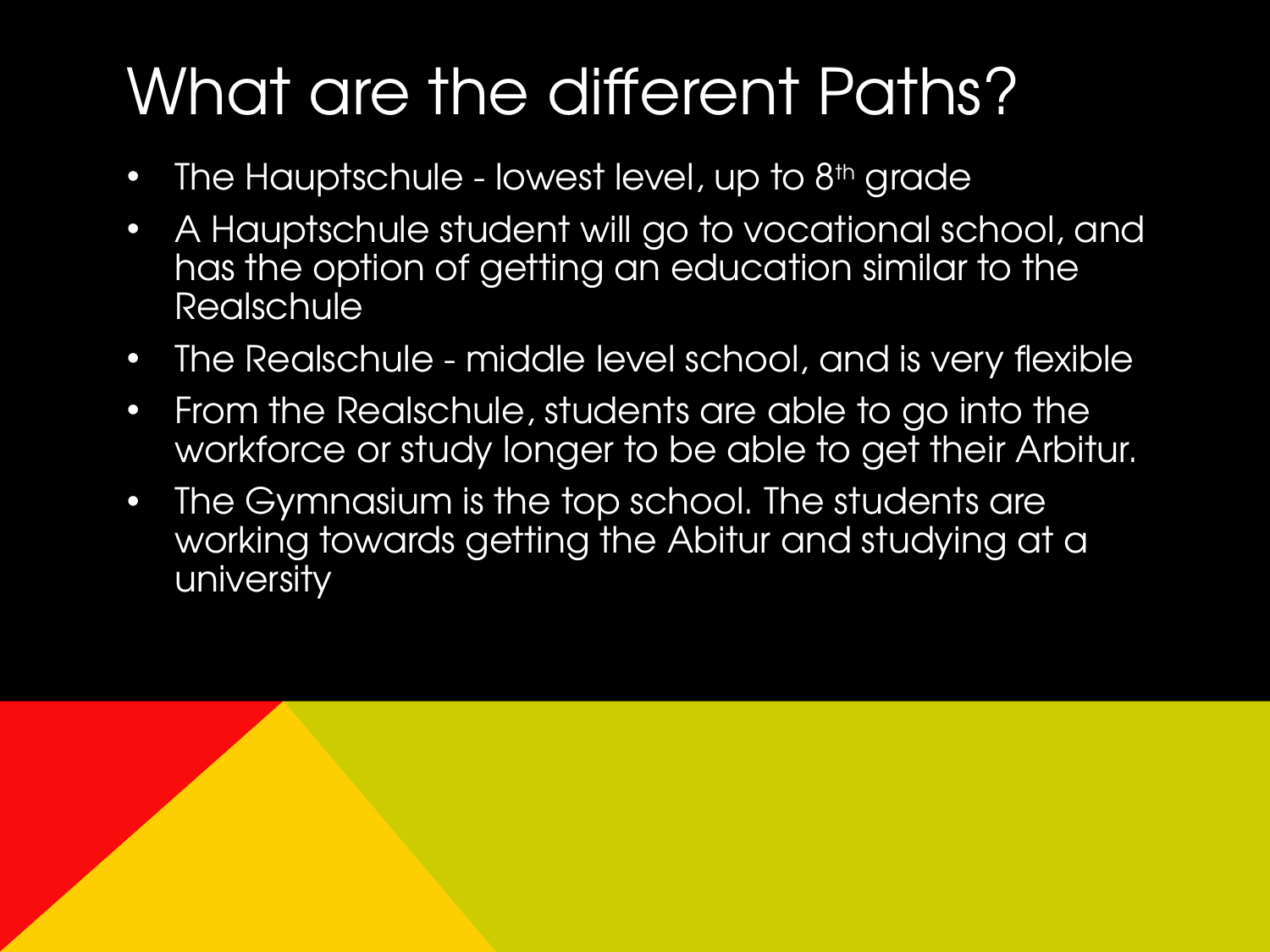

# What are the different Paths?
The Hauptschule - lowest level, up to 8th grade
A Hauptschule student will go to vocational school, and has the option of getting an education similar to the Realschule
The Realschule - middle level school, and is very flexible
From the Realschule, students are able to go into the workforce or study longer to be able to get their Arbitur.
The Gymnasium is the top school. The students are working towards getting the Abitur and studying at a university